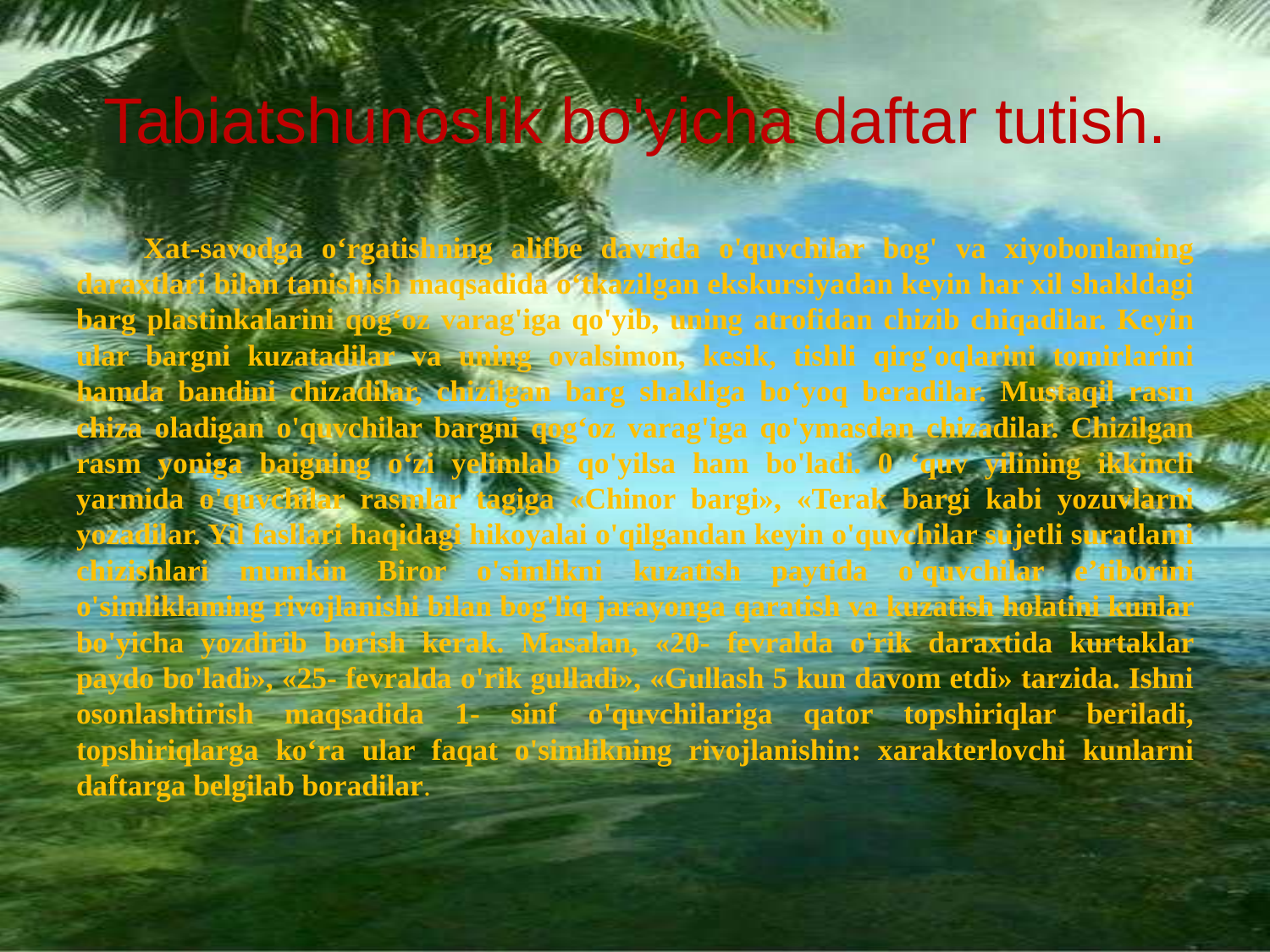

# Tabiatshunoslik bo'yicha daftar tutish.
	Xat-savodga o‘rgatishning alifbe davrida o'quvchilar bog' va xiyobonlaming daraxtlari bilan tanishish maqsadida o‘tkazilgan ekskursiyadan keyin har xil shakldagi barg plastinkalarini qog‘oz varag'iga qo'yib, uning atrofidan chizib chiqadilar. Keyin ular bargni kuzatadilar va uning ovalsimon, kesik, tishli qirg'oqlarini tomirlarini hamda bandini chizadilar, chizilgan barg shakliga bo‘yoq beradilar. Mustaqil rasm chiza oladigan o'quvchilar bargni qog‘oz varag'iga qo'ymasdan chizadilar. Chizilgan rasm yoniga baigning o‘zi yelimlab qo'yilsa ham bo'ladi. 0 ‘quv yilining ikkincli yarmida o'quvchilar rasmlar tagiga «Chinor bargi», «Terak bargi kabi yozuvlarni yozadilar. Yil fasllari haqidagi hikoyalai o'qilgandan keyin o'quvchilar sujetli suratlami chizishlari mumkin Biror o'simlikni kuzatish paytida o'quvchilar e’tiborini o'simliklaming rivojlanishi bilan bog'liq jarayonga qaratish va kuzatish holatini kunlar bo'yicha yozdirib borish kerak. Masalan, «20- fevralda o'rik daraxtida kurtaklar paydo bo'ladi», «25- fevralda o'rik gulladi», «Gullash 5 kun davom etdi» tarzida. Ishni
osonlashtirish maqsadida 1- sinf o'quvchilariga qator topshiriqlar beriladi, topshiriqlarga ko‘ra ular faqat o'simlikning rivojlanishin: xarakterlovchi kunlarni daftarga belgilab boradilar.